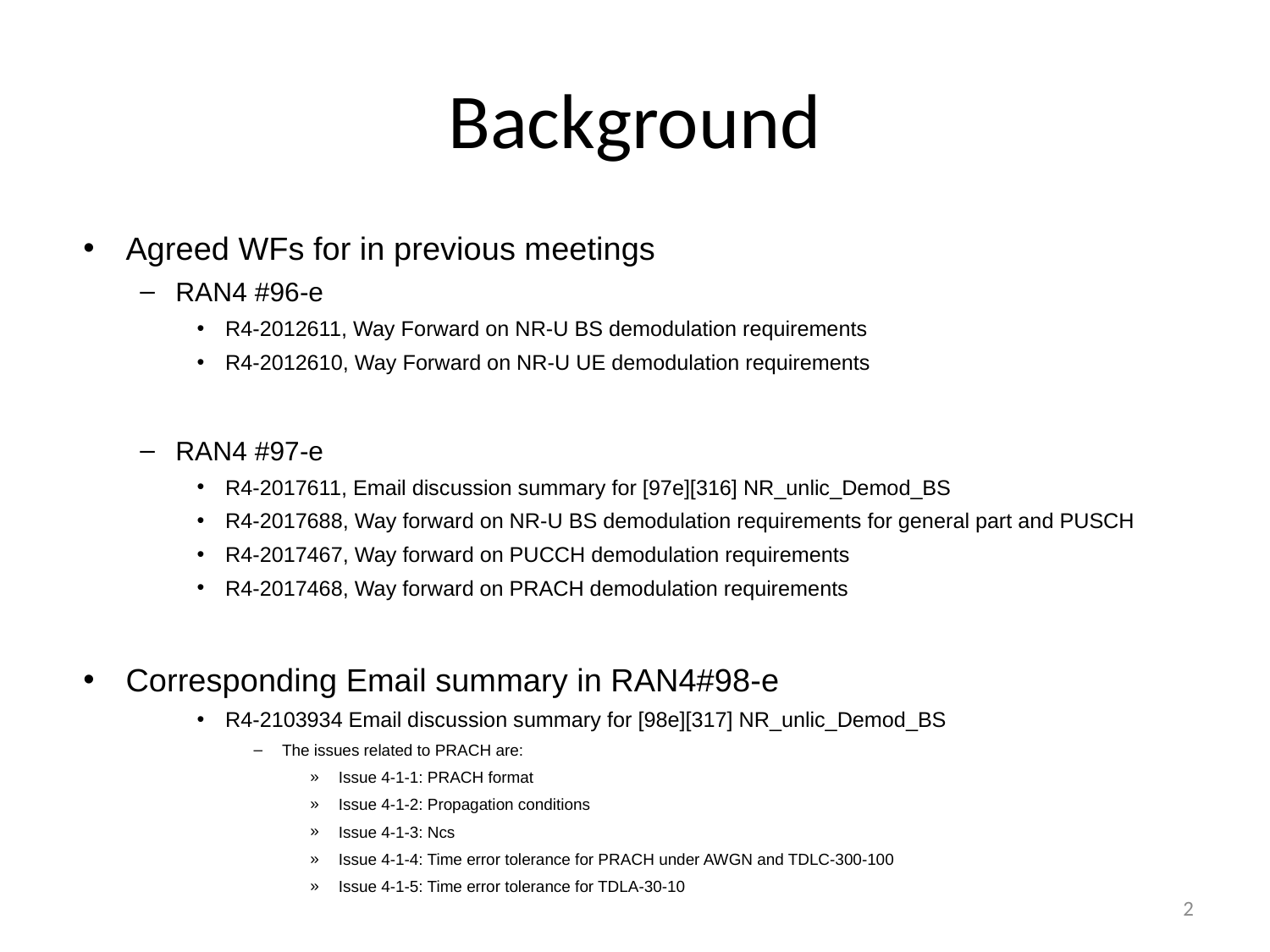

# Background
Agreed WFs for in previous meetings
RAN4 #96-e
R4-2012611, Way Forward on NR-U BS demodulation requirements
R4-2012610, Way Forward on NR-U UE demodulation requirements

RAN4 #97-e
R4-2017611, Email discussion summary for [97e][316] NR_unlic_Demod_BS
R4-2017688, Way forward on NR-U BS demodulation requirements for general part and PUSCH
R4-2017467, Way forward on PUCCH demodulation requirements
R4-2017468, Way forward on PRACH demodulation requirements

Corresponding Email summary in RAN4#98-e
R4-2103934 Email discussion summary for [98e][317] NR_unlic_Demod_BS
The issues related to PRACH are:
Issue 4-1-1: PRACH format
Issue 4-1-2: Propagation conditions
Issue 4-1-3: Ncs
Issue 4-1-4: Time error tolerance for PRACH under AWGN and TDLC-300-100
Issue 4-1-5: Time error tolerance for TDLA-30-10
2